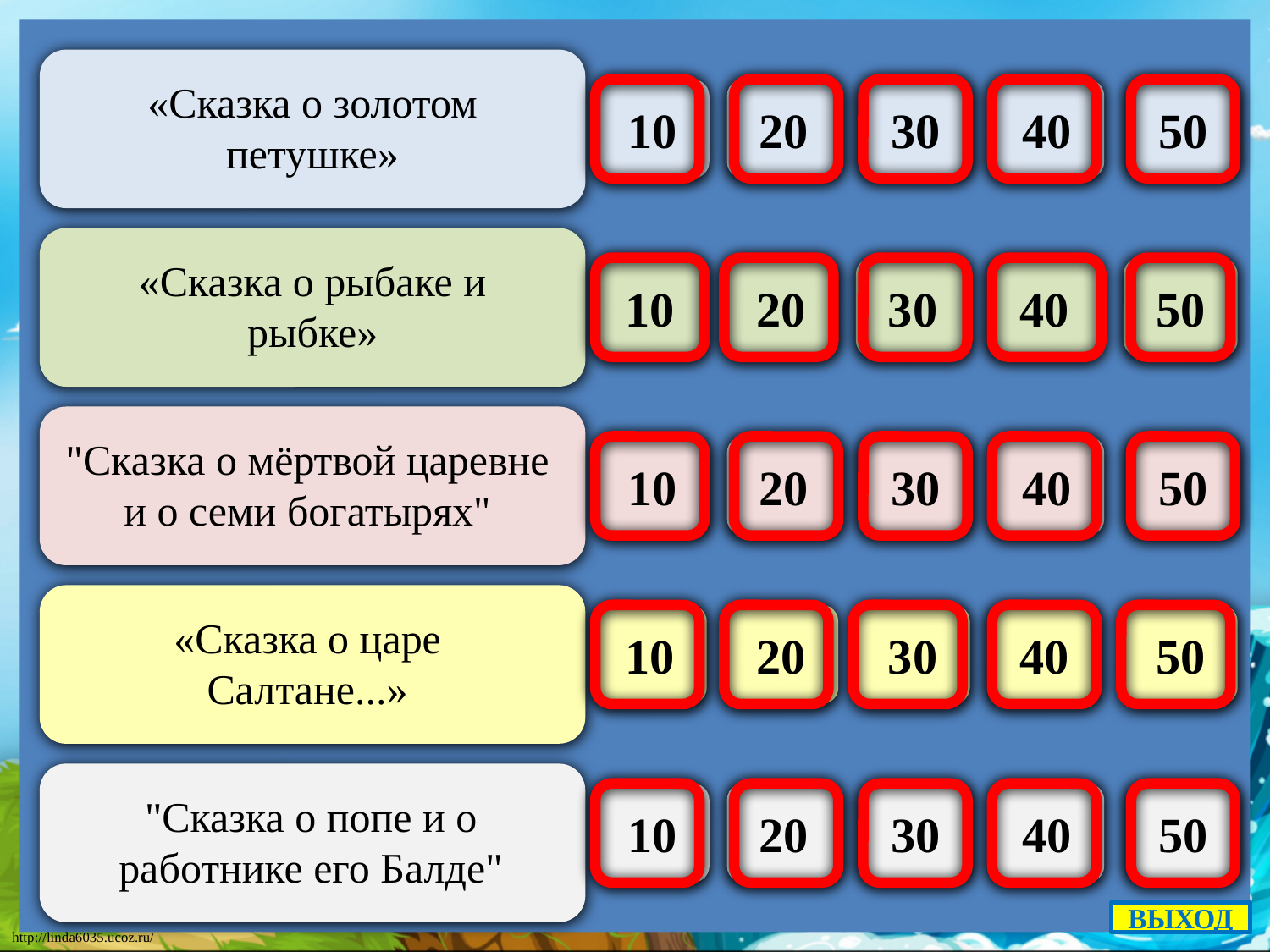

«Сказка о золотом петушке»

10
20

30

40

50

«Сказка о рыбаке и рыбке»
10

20

30

40

50

"Сказка о мёртвой царевне и о семи богатырях"
10

20

30

40

50

«Сказка о царе Салтане...»
10

20

30
40

50

"Сказка о попе и о работнике его Балде"
10

20

30

40

50

ВЫХОД